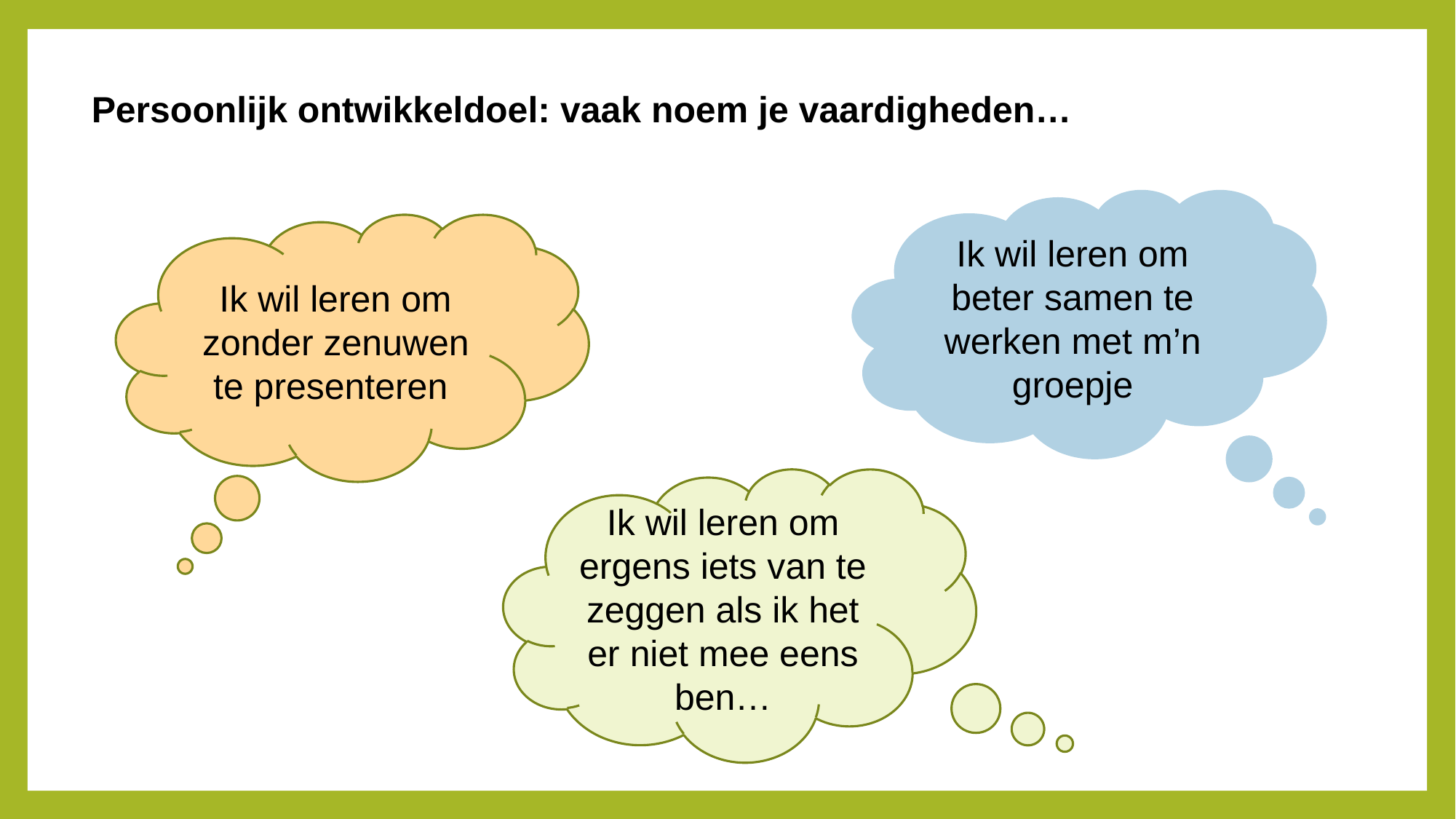

Persoonlijk ontwikkeldoel: vaak noem je vaardigheden…
Ik wil leren om beter samen te werken met m’n groepje
Ik wil leren om zonder zenuwen te presenteren
Ik wil leren om ergens iets van te zeggen als ik het er niet mee eens ben…